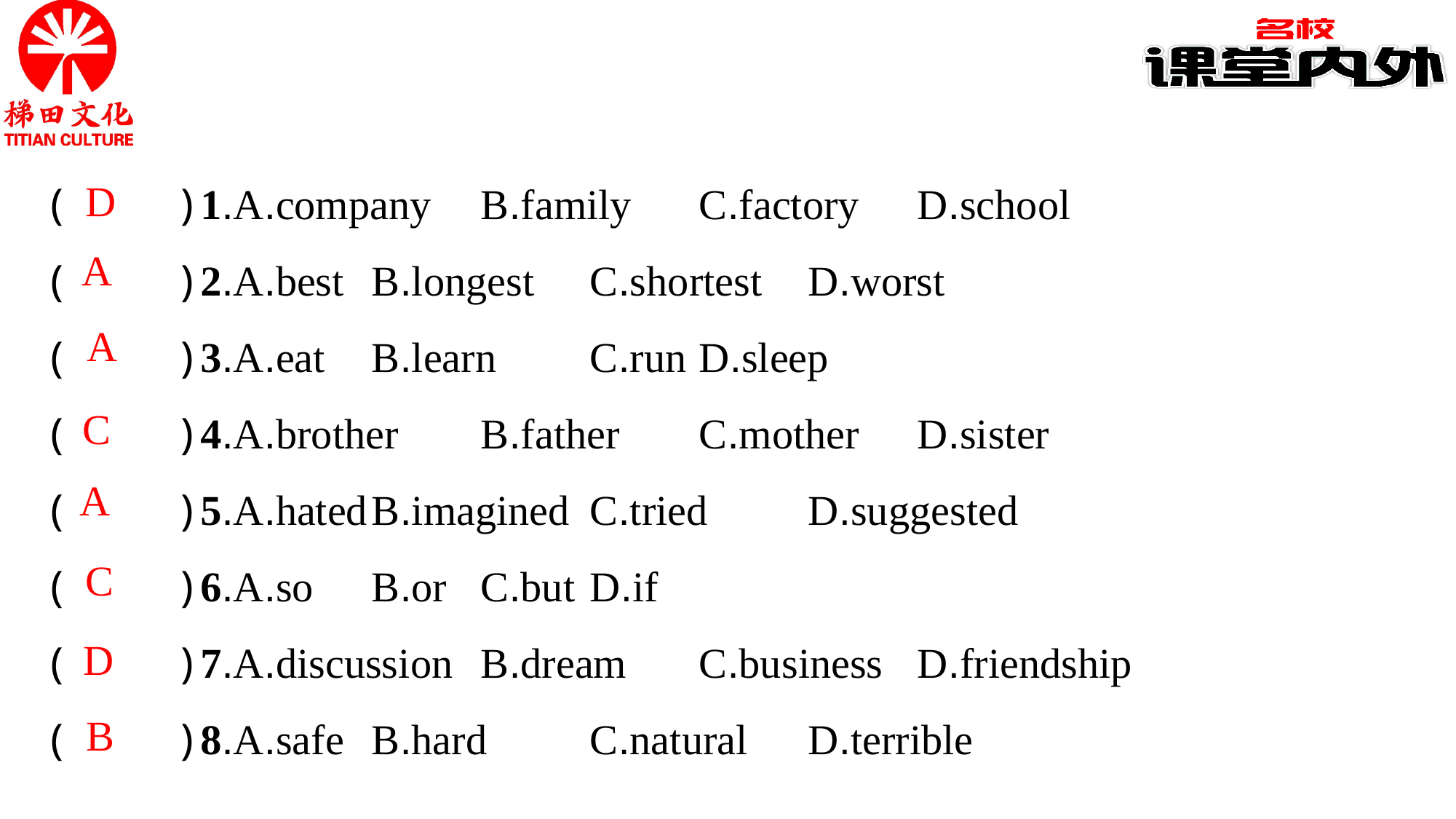

(　　)1.A.company	B.family	C.factory	D.school
(　　)2.A.best	B.longest	C.shortest	D.worst
(　　)3.A.eat	B.learn	C.run	D.sleep
(　　)4.A.brother	B.father	C.mother	D.sister
(　　)5.A.hated	B.imagined	C.tried	D.suggested
(　　)6.A.so	B.or	C.but	D.if
(　　)7.A.discussion	B.dream	C.business	D.friendship
(　　)8.A.safe	B.hard	C.natural	D.terrible
D
A
A
C
A
C
D
B